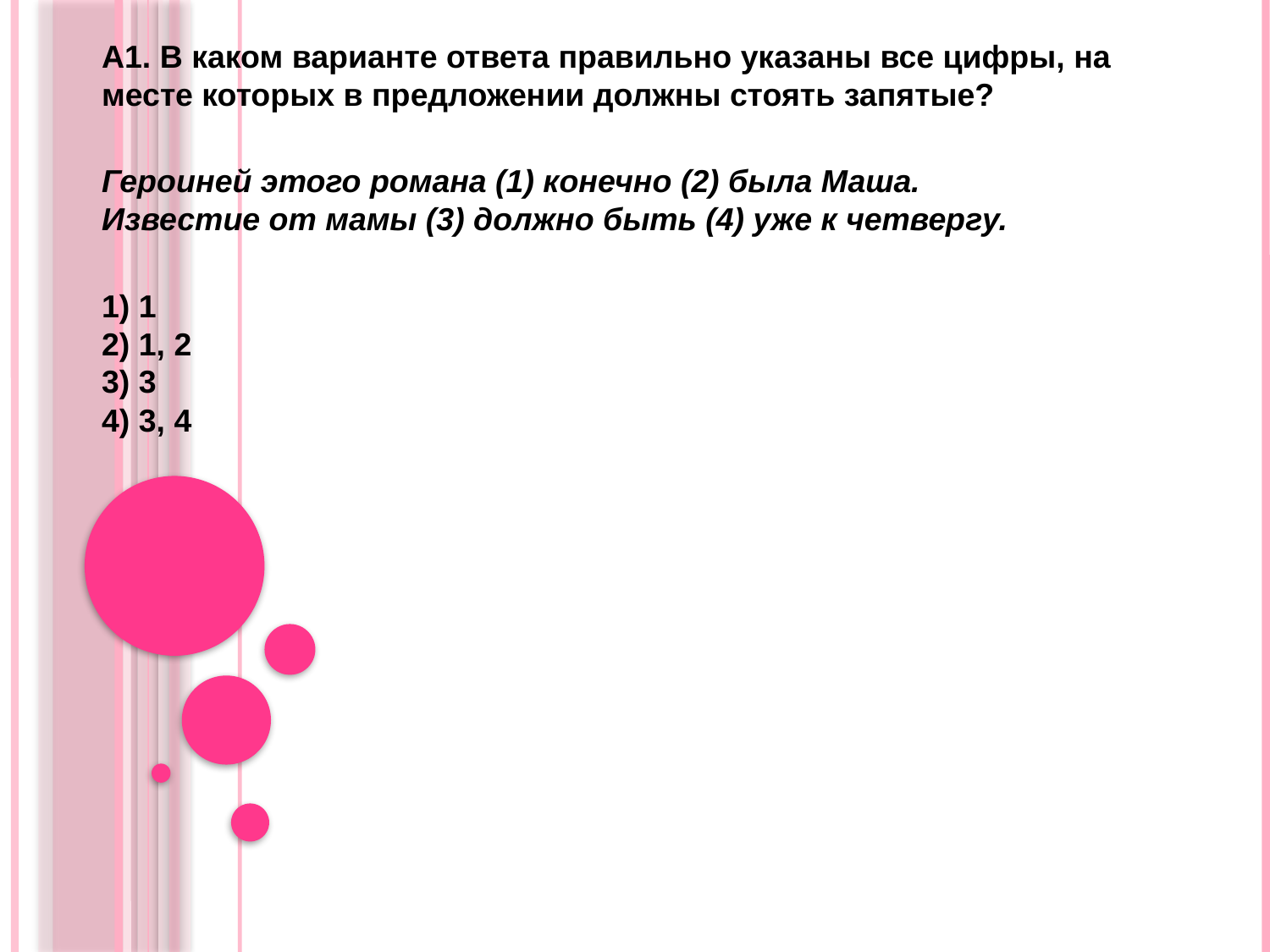

А1. В каком варианте ответа правильно указаны все цифры, на месте которых в предложении должны стоять запятые?
Героиней этого романа (1) конечно (2) была Маша. 
Известие от мамы (3) должно быть (4) уже к четвергу.
1) 1
2) 1, 2
3) 3
4) 3, 4